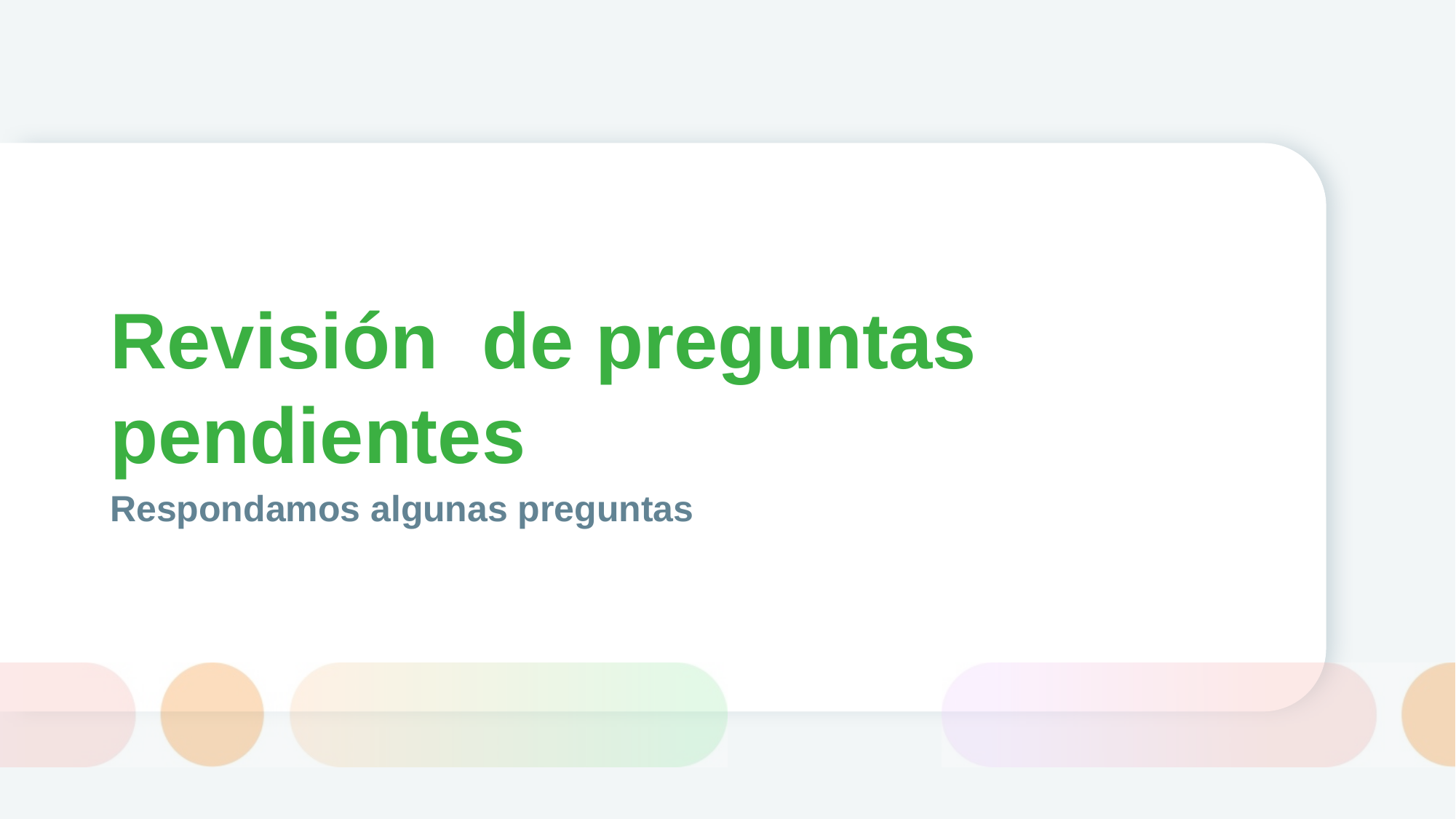

# Revisión  de preguntas pendientes
Respondamos algunas preguntas